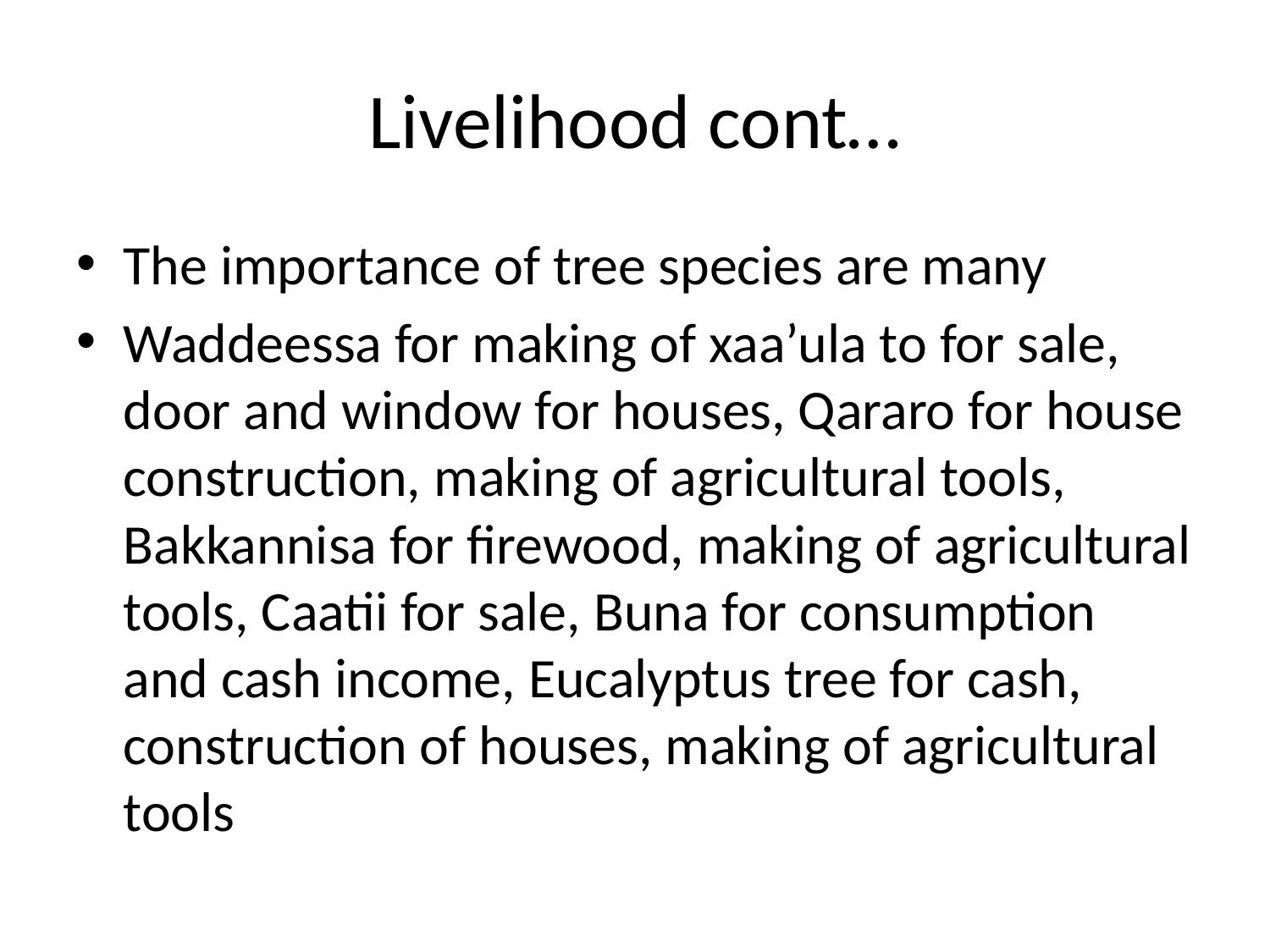

# Livelihood cont…
The importance of tree species are many
Waddeessa for making of xaa’ula to for sale, door and window for houses, Qararo for house construction, making of agricultural tools,  Bakkannisa for firewood, making of agricultural tools, Caatii for sale, Buna for consumption and cash income, Eucalyptus tree for cash, construction of houses, making of agricultural tools